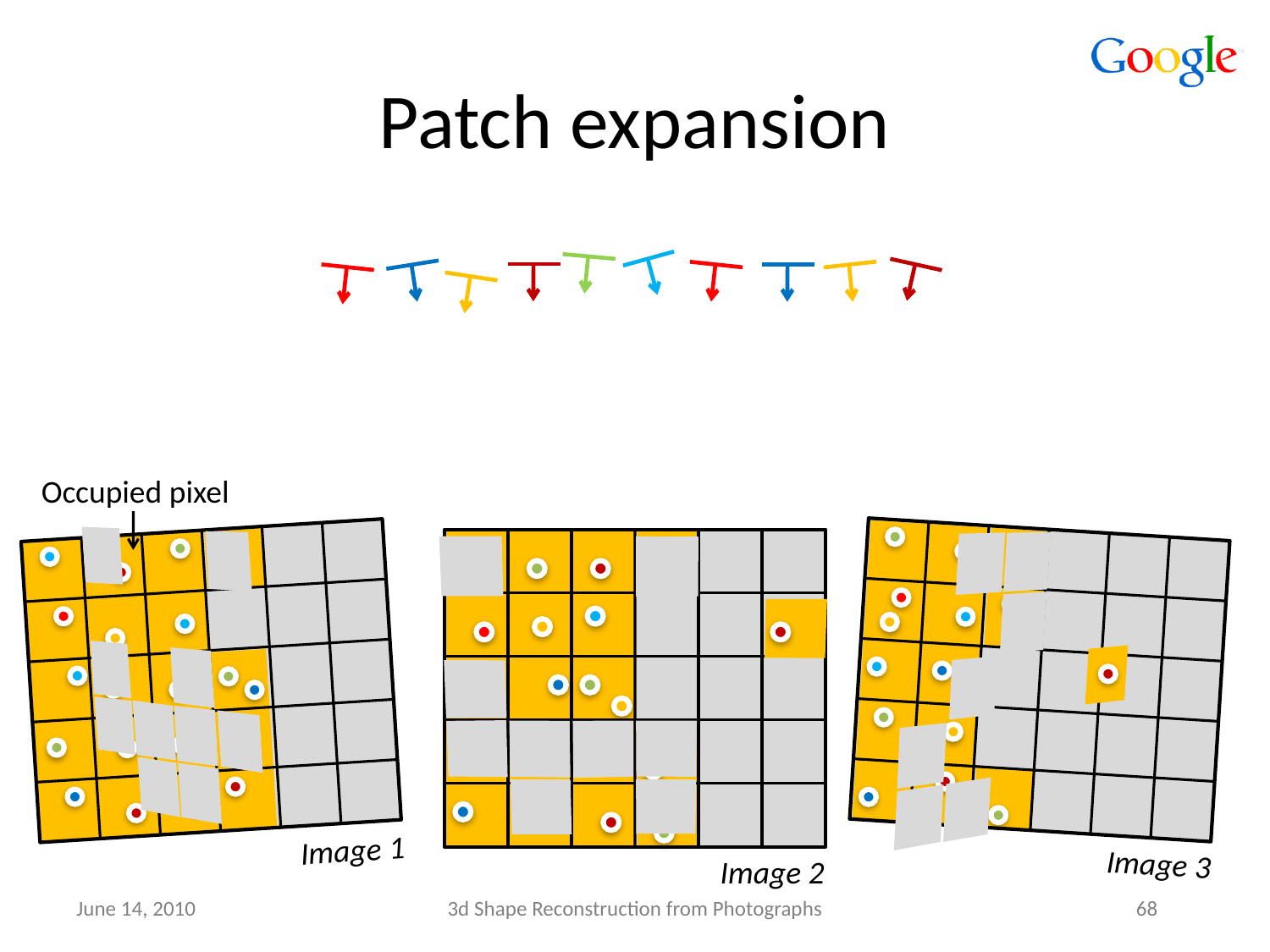

# Patch expansion
Occupied pixel

Image 1

Image 2

Image 3